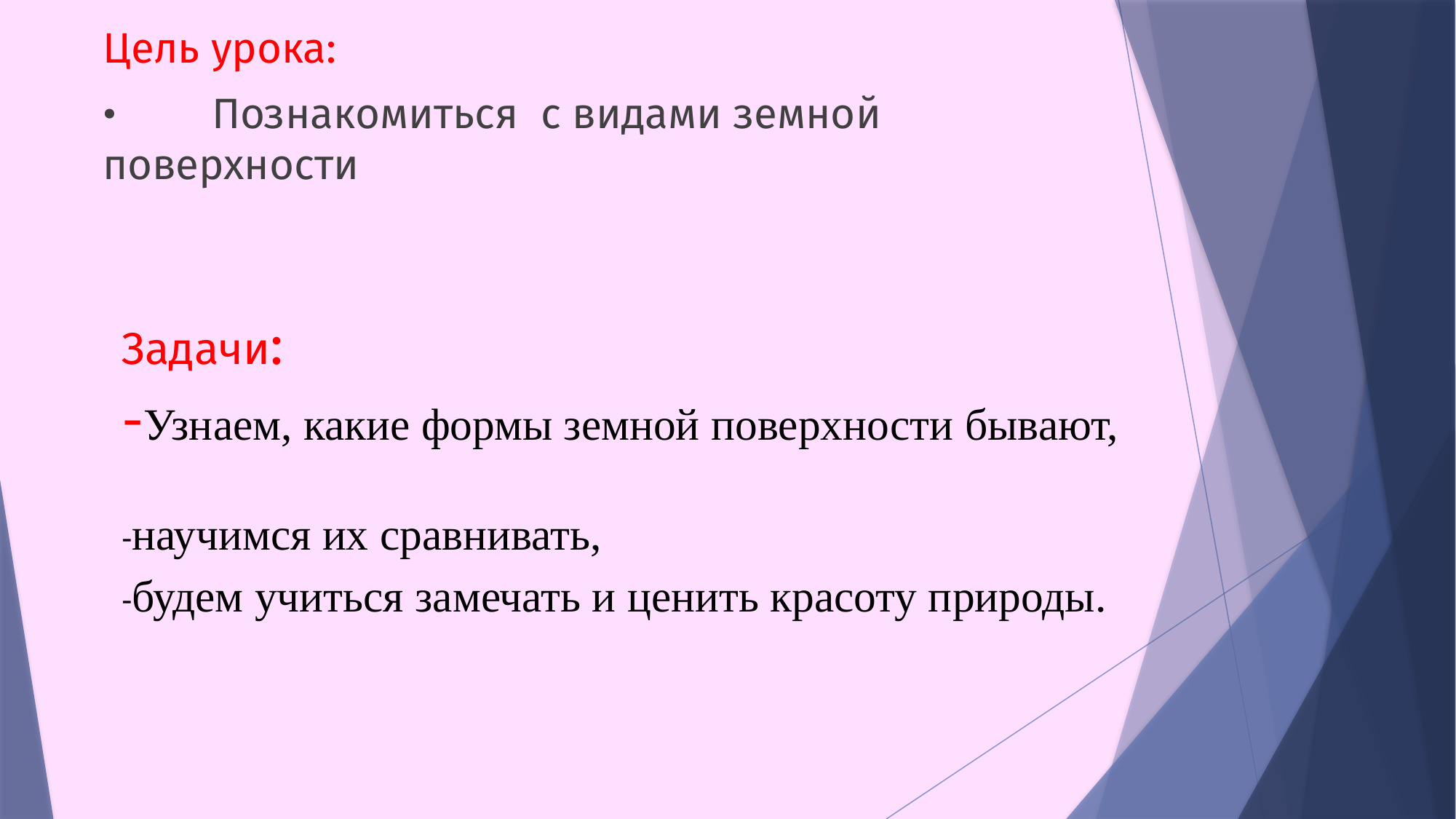

Цель урока:
•	Познакомиться  с видами земной поверхности

# Задачи: -Узнаем, какие формы земной поверхности бывают, -научимся их сравнивать, -будем учиться замечать и ценить красоту природы.